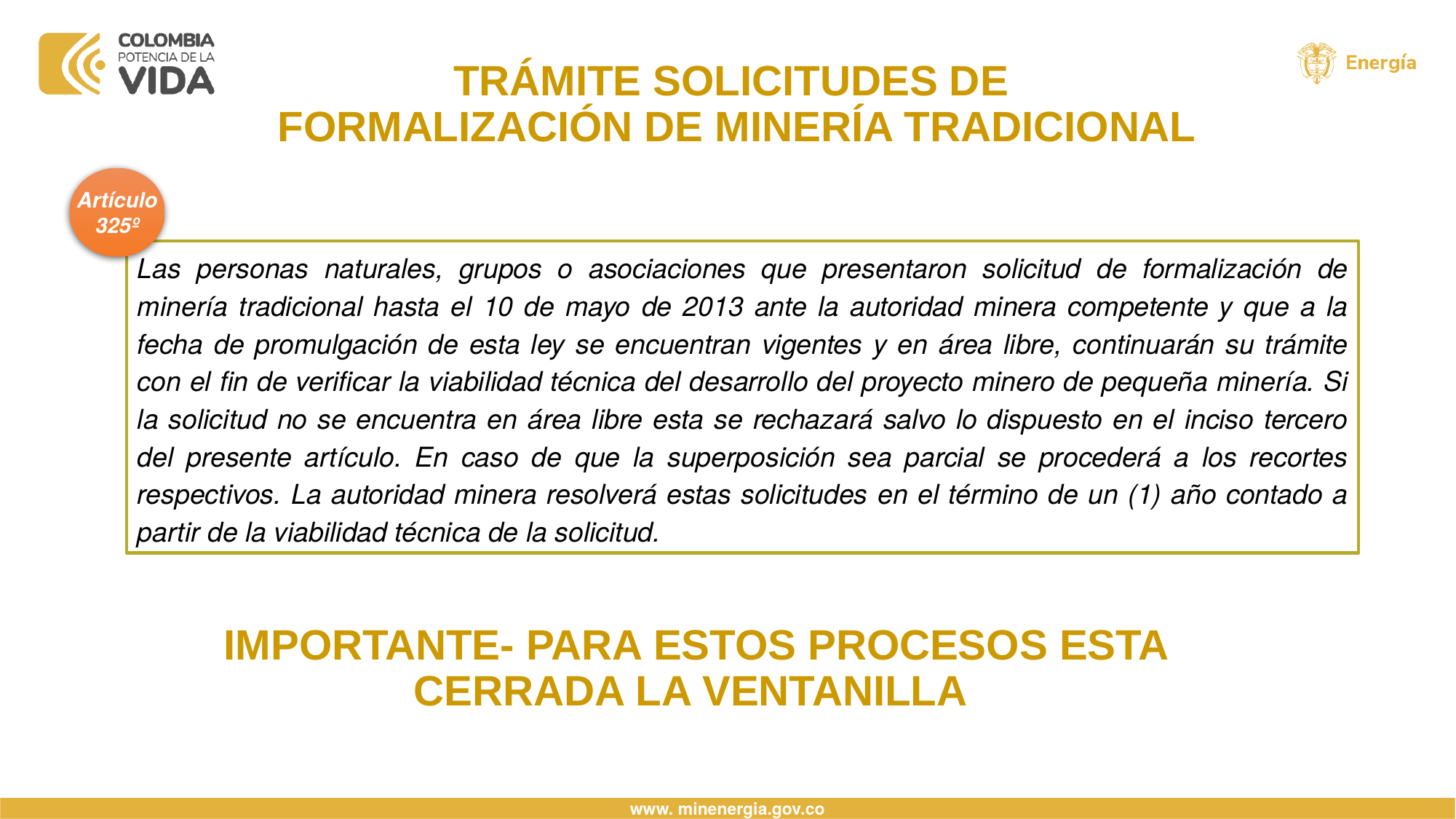

TRÁMITE SOLICITUDES DE
FORMALIZACIÓN DE MINERÍA TRADICIONAL

Artículo
325º
Las personas naturales, grupos o asociaciones que presentaron solicitud de formalización de minería tradicional hasta el 10 de mayo de 2013 ante la autoridad minera competente y que a la fecha de promul­gación de esta ley se encuentran vigentes y en área libre, continuarán su trámite con el fin de verificar la viabilidad técnica del desarrollo del proyecto minero de pequeña minería. Si la solicitud no se encuentra en área libre esta se rechazará salvo lo dispuesto en el inciso tercero del presente artículo. En caso de que la superposición sea parcial se pro­cederá a los recortes respectivos. La autoridad minera resolverá estas solicitudes en el término de un (1) año contado a partir de la viabilidad técnica de la solicitud.
IMPORTANTE- PARA ESTOS PROCESOS ESTA CERRADA LA VENTANILLA
www. minenergia.gov.co